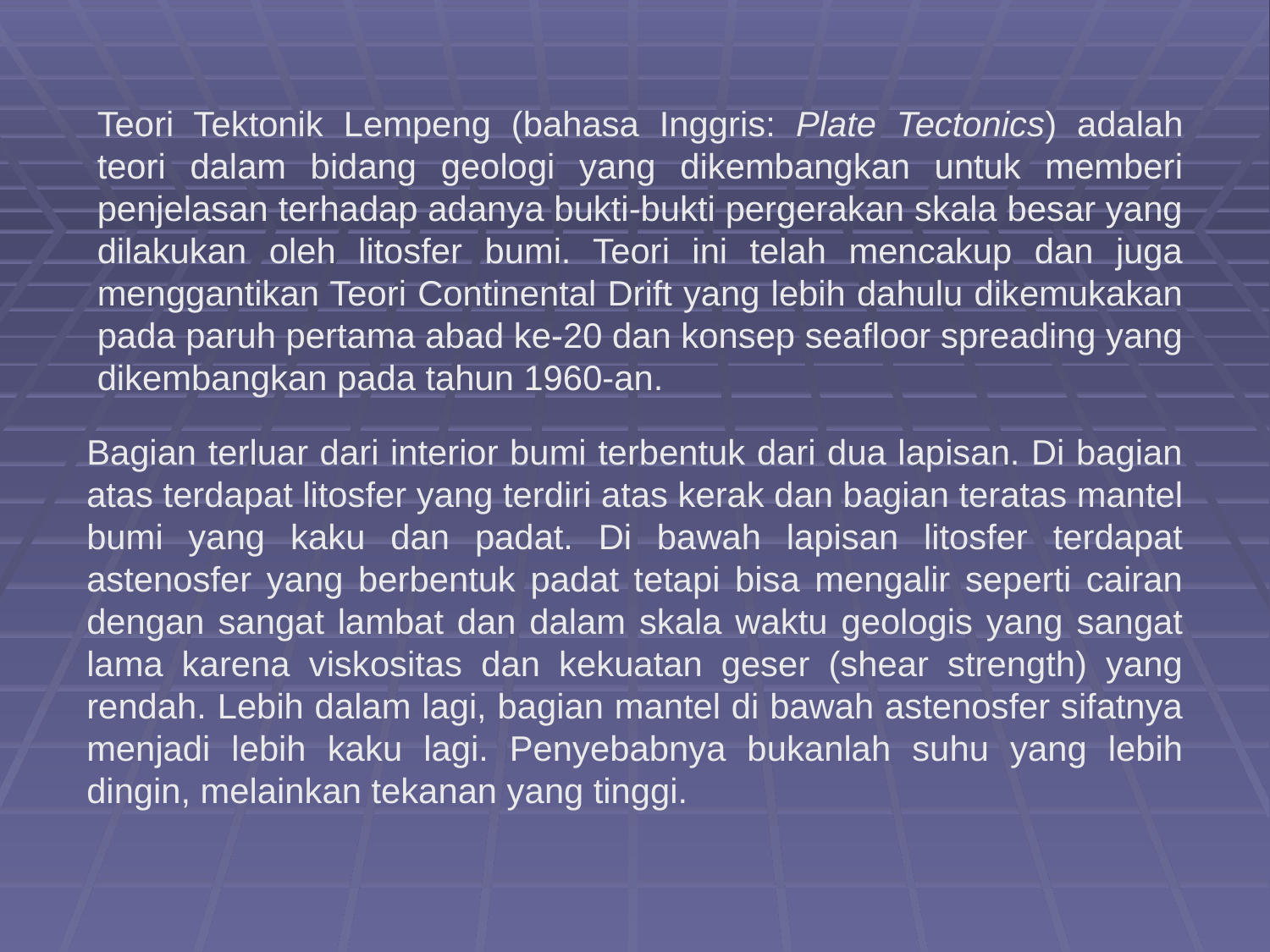

Teori Tektonik Lempeng (bahasa Inggris: Plate Tectonics) adalah teori dalam bidang geologi yang dikembangkan untuk memberi penjelasan terhadap adanya bukti-bukti pergerakan skala besar yang dilakukan oleh litosfer bumi. Teori ini telah mencakup dan juga menggantikan Teori Continental Drift yang lebih dahulu dikemukakan pada paruh pertama abad ke-20 dan konsep seafloor spreading yang dikembangkan pada tahun 1960-an.
Bagian terluar dari interior bumi terbentuk dari dua lapisan. Di bagian atas terdapat litosfer yang terdiri atas kerak dan bagian teratas mantel bumi yang kaku dan padat. Di bawah lapisan litosfer terdapat astenosfer yang berbentuk padat tetapi bisa mengalir seperti cairan dengan sangat lambat dan dalam skala waktu geologis yang sangat lama karena viskositas dan kekuatan geser (shear strength) yang rendah. Lebih dalam lagi, bagian mantel di bawah astenosfer sifatnya menjadi lebih kaku lagi. Penyebabnya bukanlah suhu yang lebih dingin, melainkan tekanan yang tinggi.